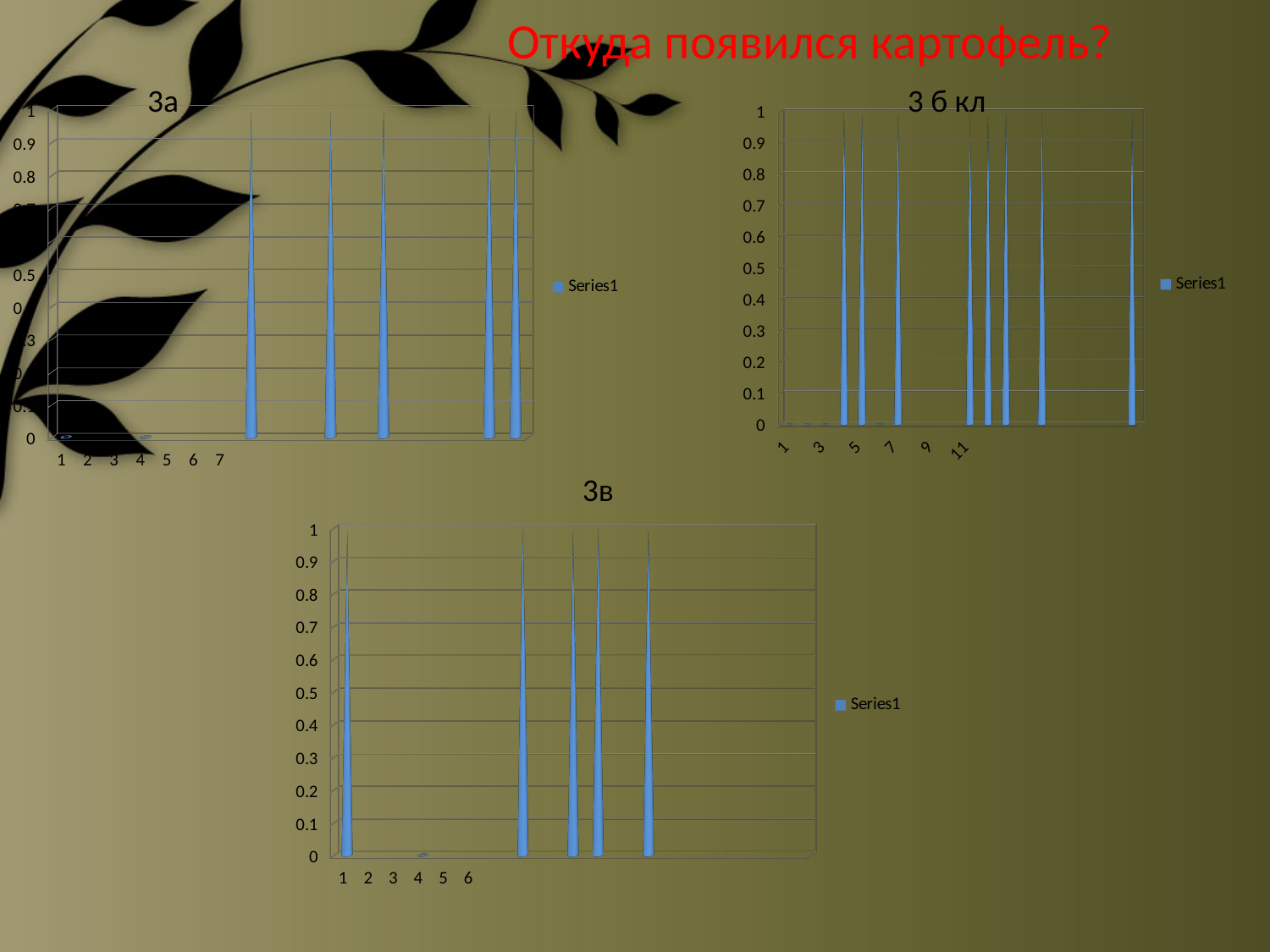

Откуда появился картофель?
3а
3 б кл

[unsupported chart]

[unsupported chart]

3в

[unsupported chart]